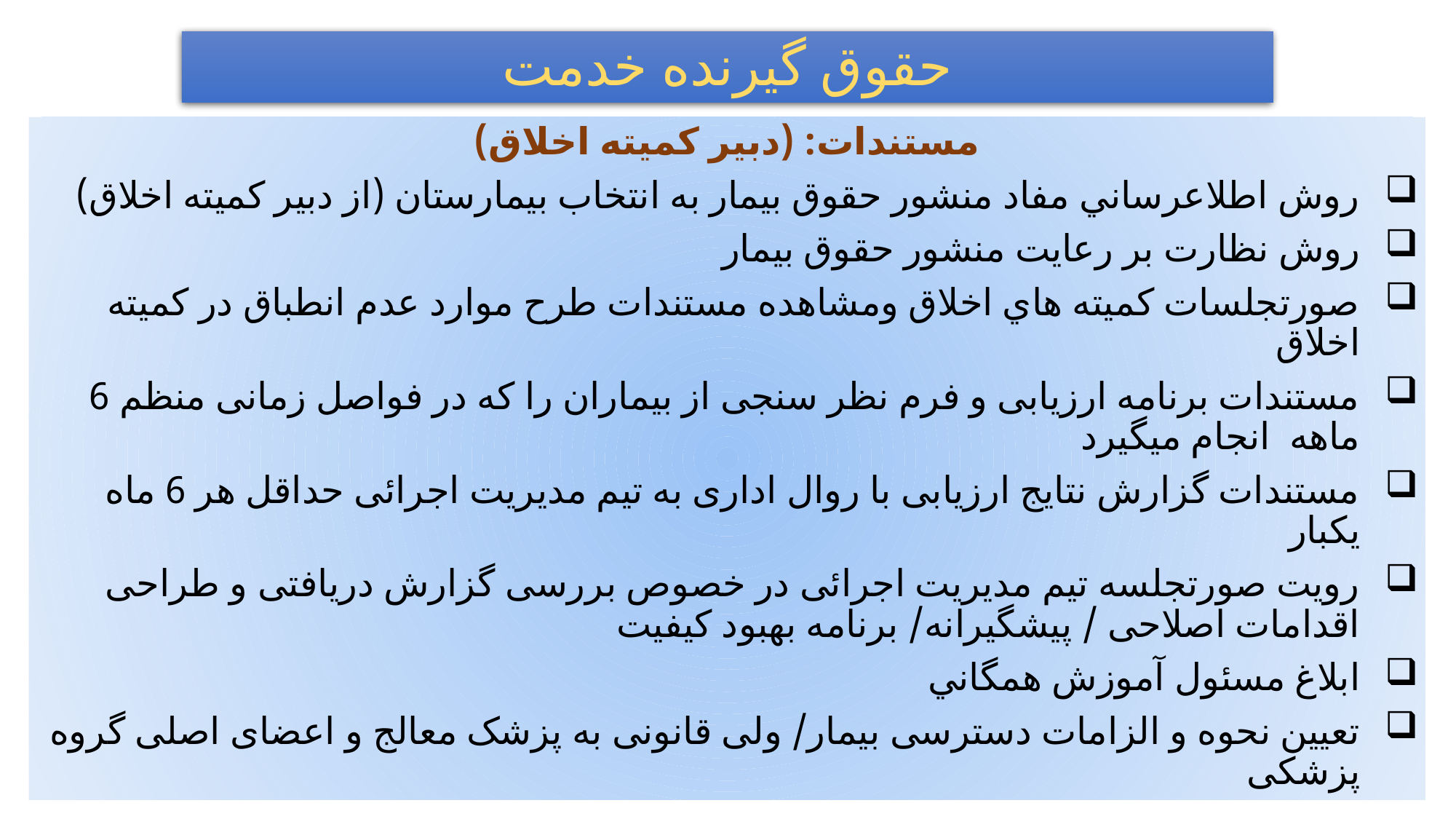

# حقوق گيرنده خدمت
مستندات: (دبير کميته اخلاق)
روش اطلاعرساني مفاد منشور حقوق بيمار به انتخاب بيمارستان (از دبير کميته اخلاق)
روش نظارت بر رعايت منشور حقوق بيمار
صورتجلسات کميته هاي اخلاق ومشاهده مستندات طرح موارد عدم انطباق در کميته اخلاق
مستندات برنامه ارزیابی و فرم نظر سنجی از بیماران را که در فواصل زمانی منظم 6 ماهه  انجام میگیرد
مستندات گزارش نتایج ارزیابی با روال اداری به تیم مدیریت اجرائی حداقل هر 6 ماه یکبار
رویت صورتجلسه تیم مدیریت اجرائی در خصوص بررسی گزارش دریافتی و طراحی اقدامات اصلاحی / پیشگیرانه/ برنامه بهبود کیفیت
ابلاغ مسئول آموزش همگاني
تعیین نحوه و الزامات دسترسی بیمار/ ولی قانونی به پزشک معالج و اعضای اصلی گروه پزشکی